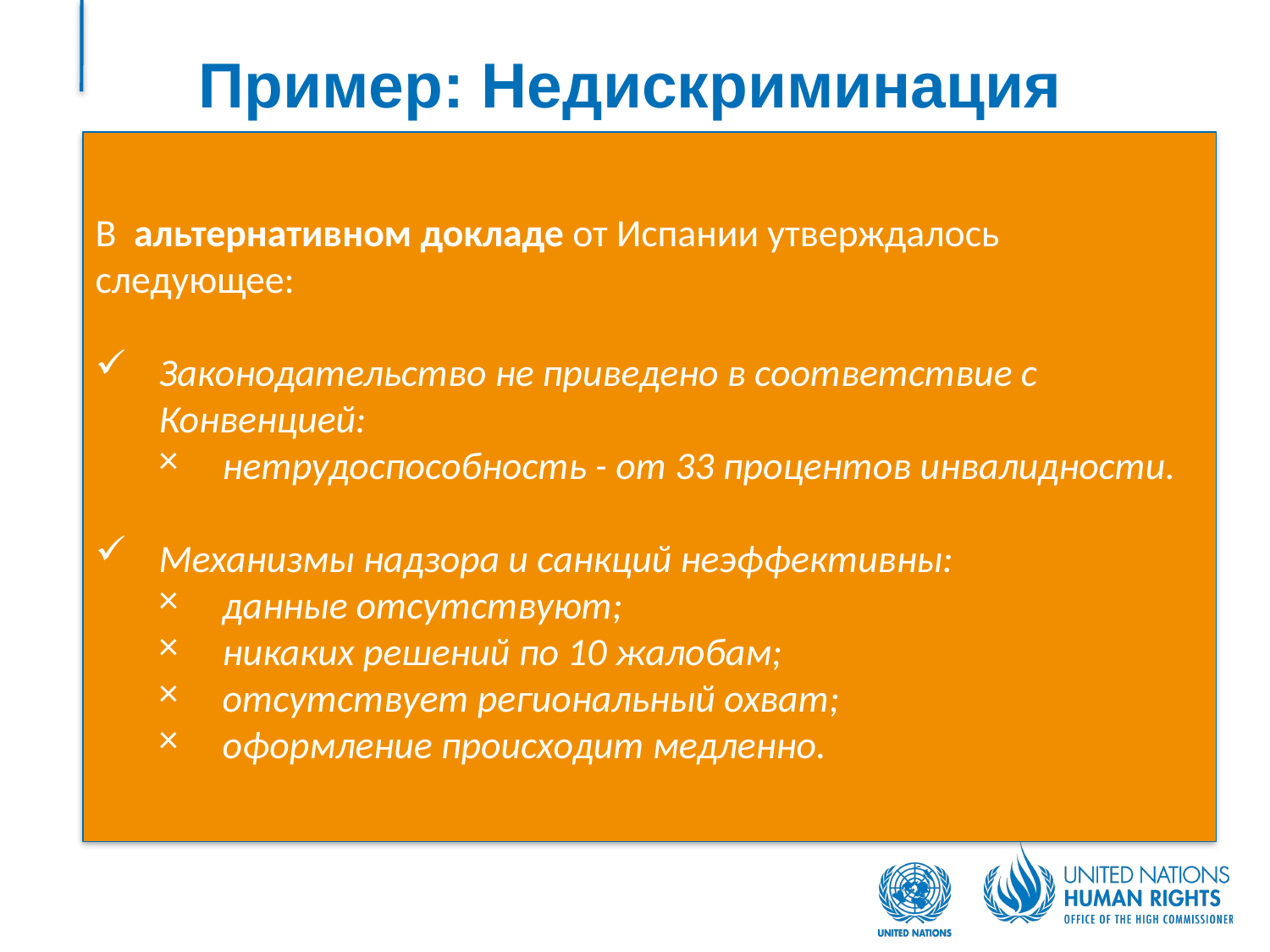

# Пример: Недискриминация

В  альтернативном докладе от Испании утверждалось следующее:

Законодательство не приведено в соответствие с Конвенцией:
нетрудоспособность - от 33 процентов инвалидности.

Механизмы надзора и санкций неэффективны:
данные отсутствуют;
никаких решений по 10 жалобам;
отсутствует региональный охват;
оформление происходит медленно.